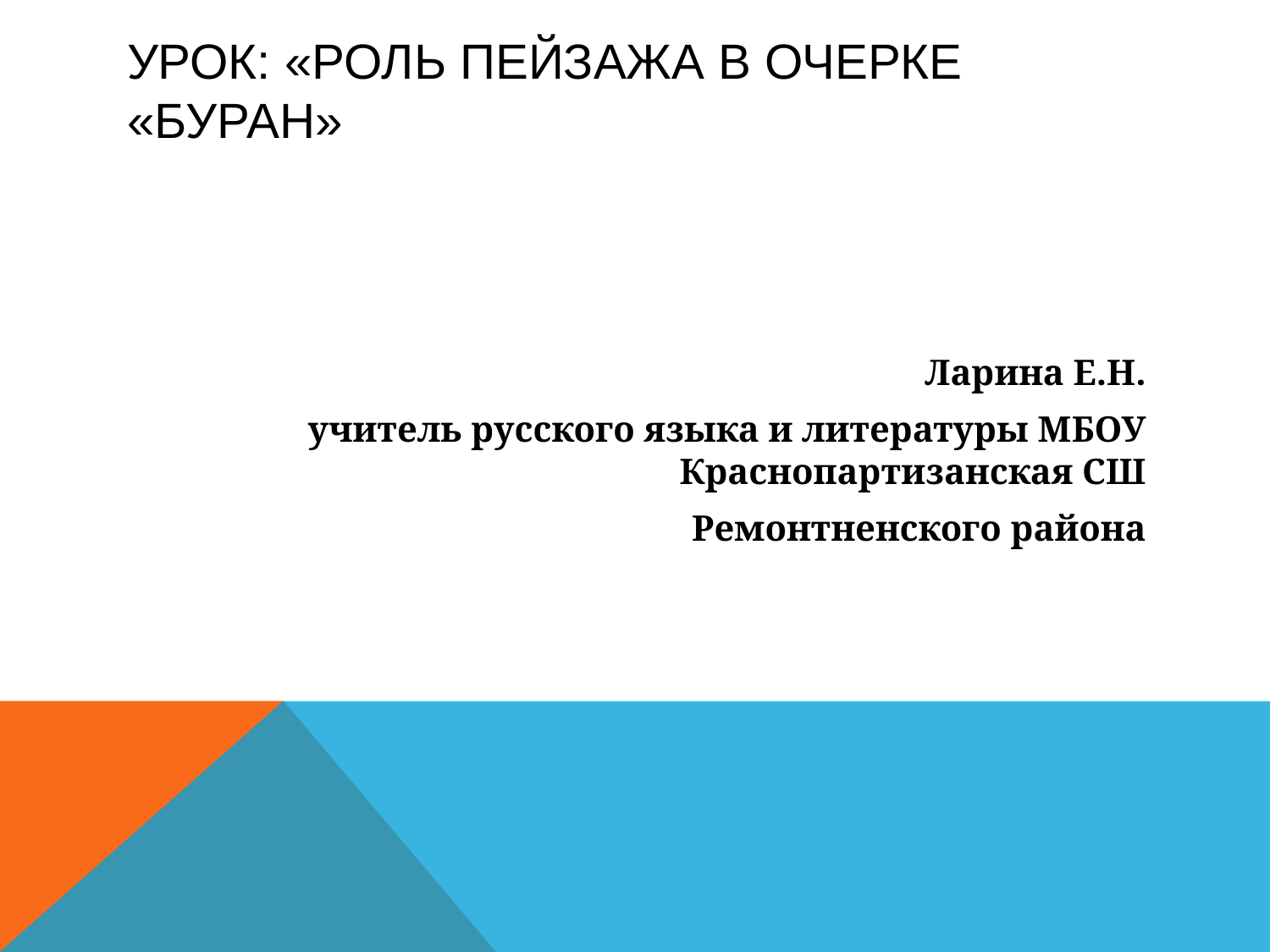

# Урок: «Роль пейзажа в очерке «Буран»

Ларина Е.Н.
учитель русского языка и литературы МБОУ Краснопартизанская СШ
Ремонтненского района